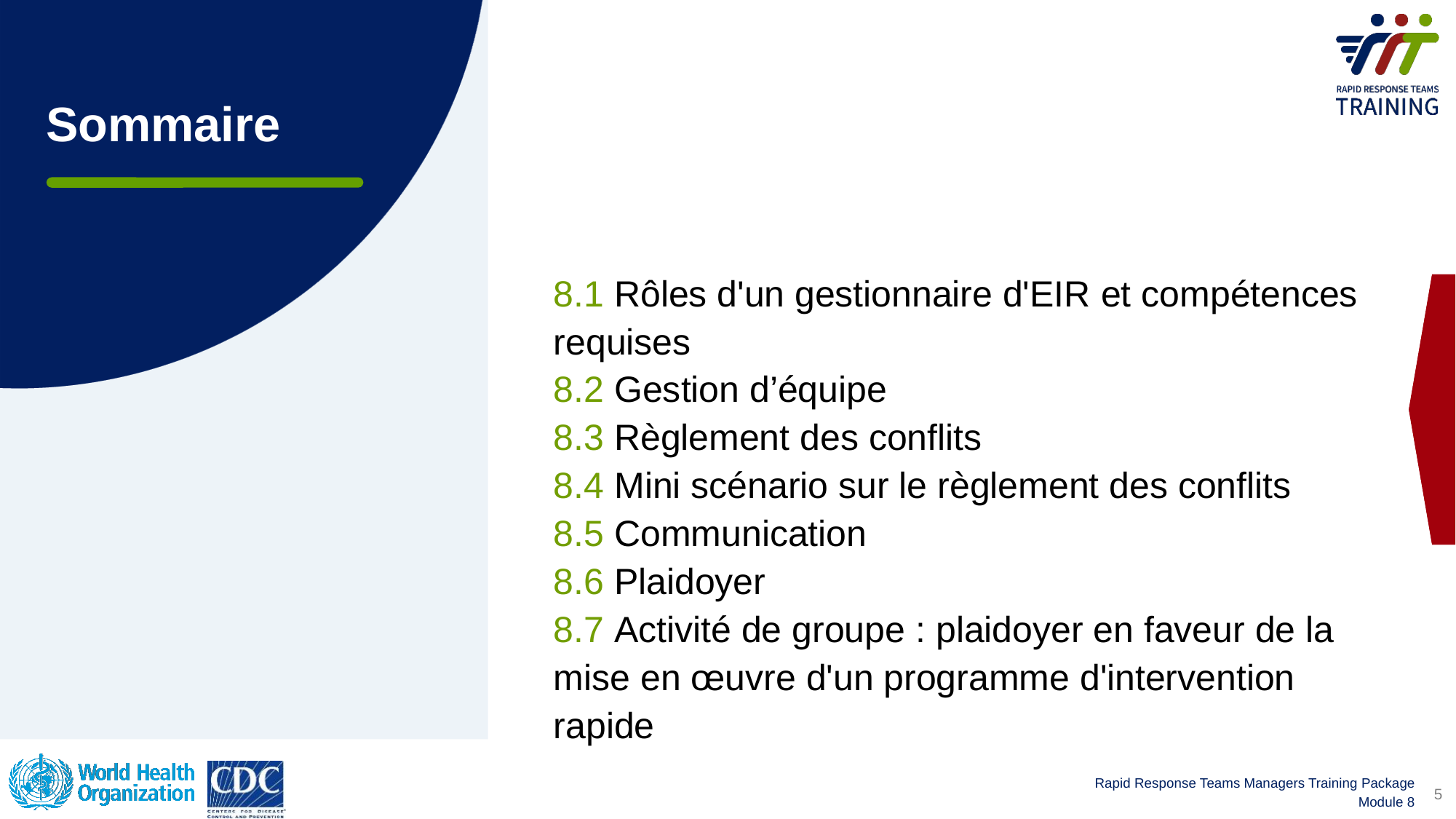

Sommaire
8.1 Rôles d'un gestionnaire d'EIR et compétences requises
8.2 Gestion d’équipe
8.3 Règlement des conflits
8.4 Mini scénario sur le règlement des conflits
8.5 Communication
8.6 Plaidoyer
8.7 Activité de groupe : plaidoyer en faveur de la mise en œuvre d'un programme d'intervention rapide

5